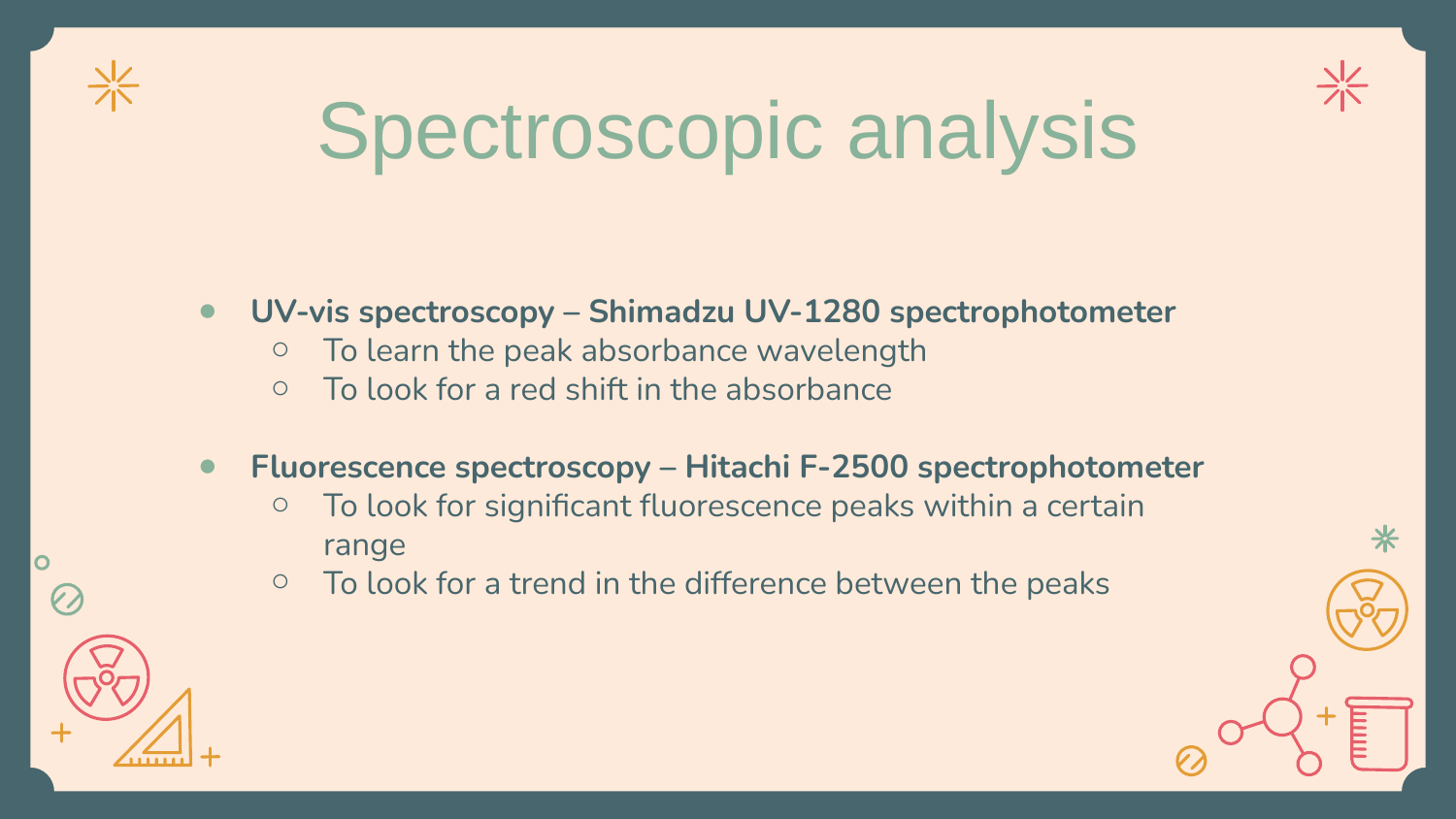

# Spectroscopic analysis
UV-vis spectroscopy – Shimadzu UV-1280 spectrophotometer
To learn the peak absorbance wavelength
To look for a red shift in the absorbance

Fluorescence spectroscopy – Hitachi F-2500 spectrophotometer
To look for significant fluorescence peaks within a certain range
To look for a trend in the difference between the peaks